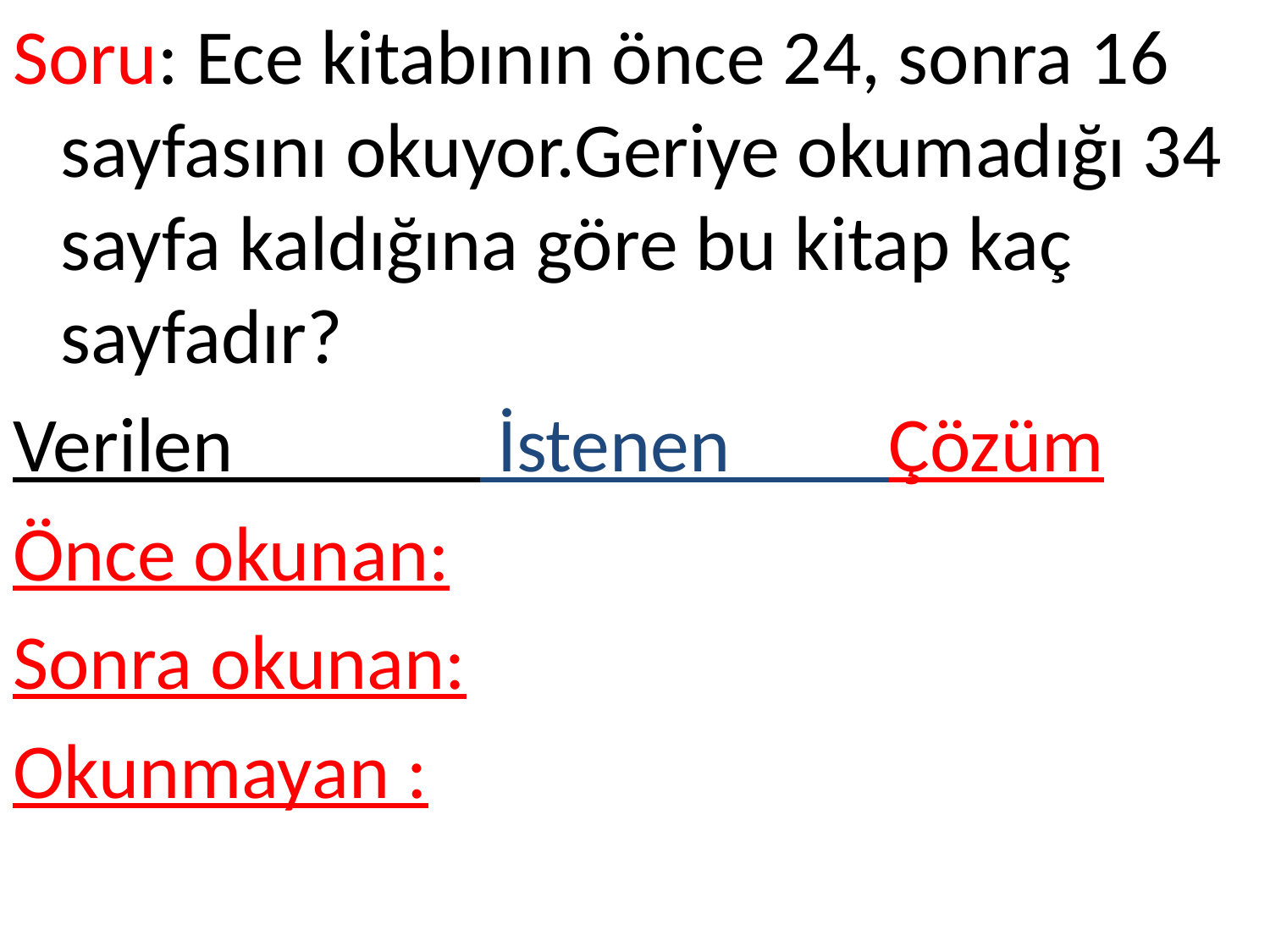

Soru: Ece kitabının önce 24, sonra 16 sayfasını okuyor.Geriye okumadığı 34 sayfa kaldığına göre bu kitap kaç sayfadır?
Verilen               İstenen         Çözüm
Önce okunan:
Sonra okunan:
Okunmayan :